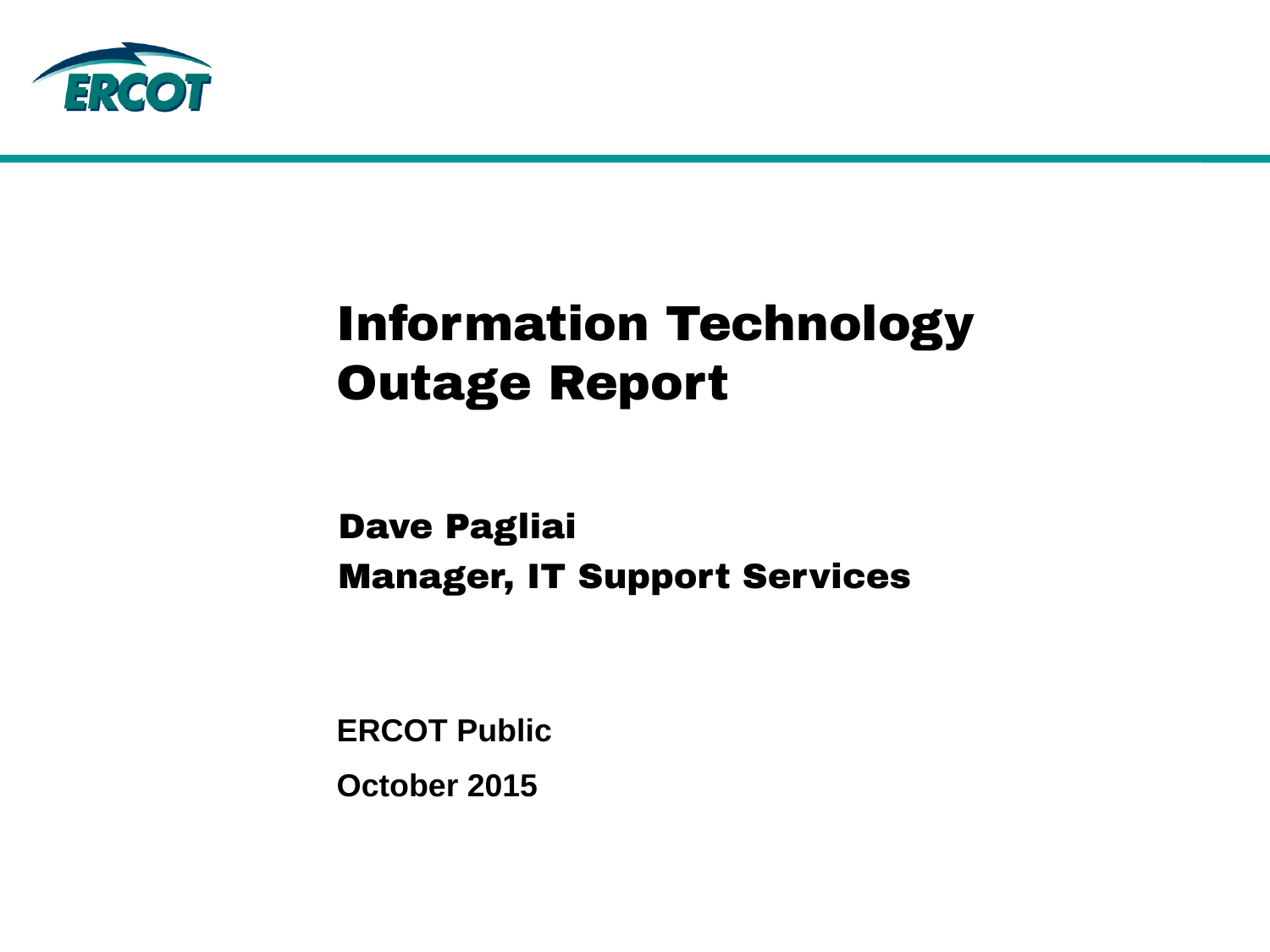

# Information Technology Outage Report
Dave Pagliai
Manager, IT Support Services
ERCOT Public
October 2015